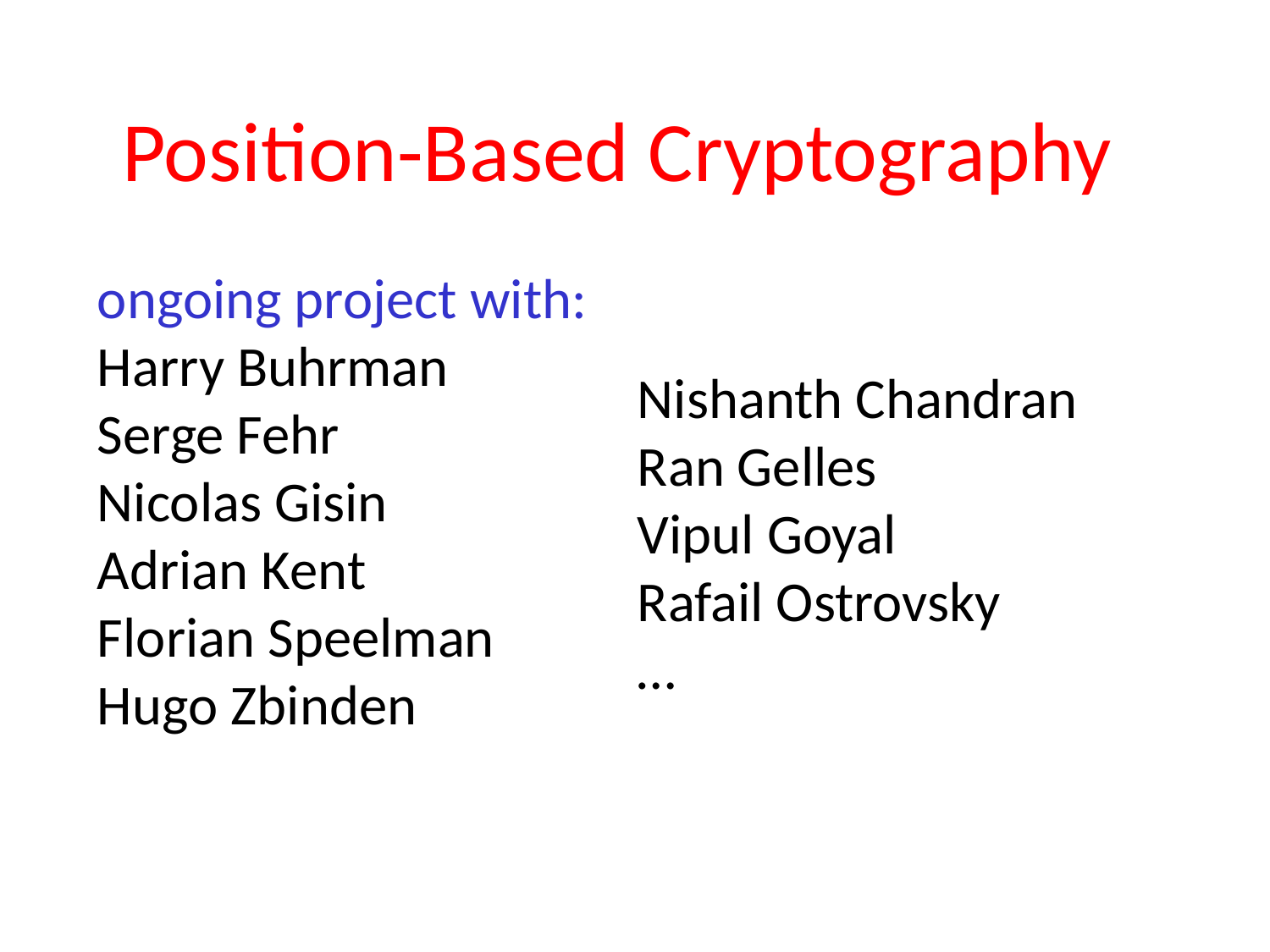

Position-Based Cryptography
ongoing project with:
Harry Buhrman
Serge Fehr
Nicolas Gisin
Adrian Kent
Florian Speelman
Hugo Zbinden
Nishanth Chandran
Ran Gelles
Vipul Goyal
Rafail Ostrovsky
…